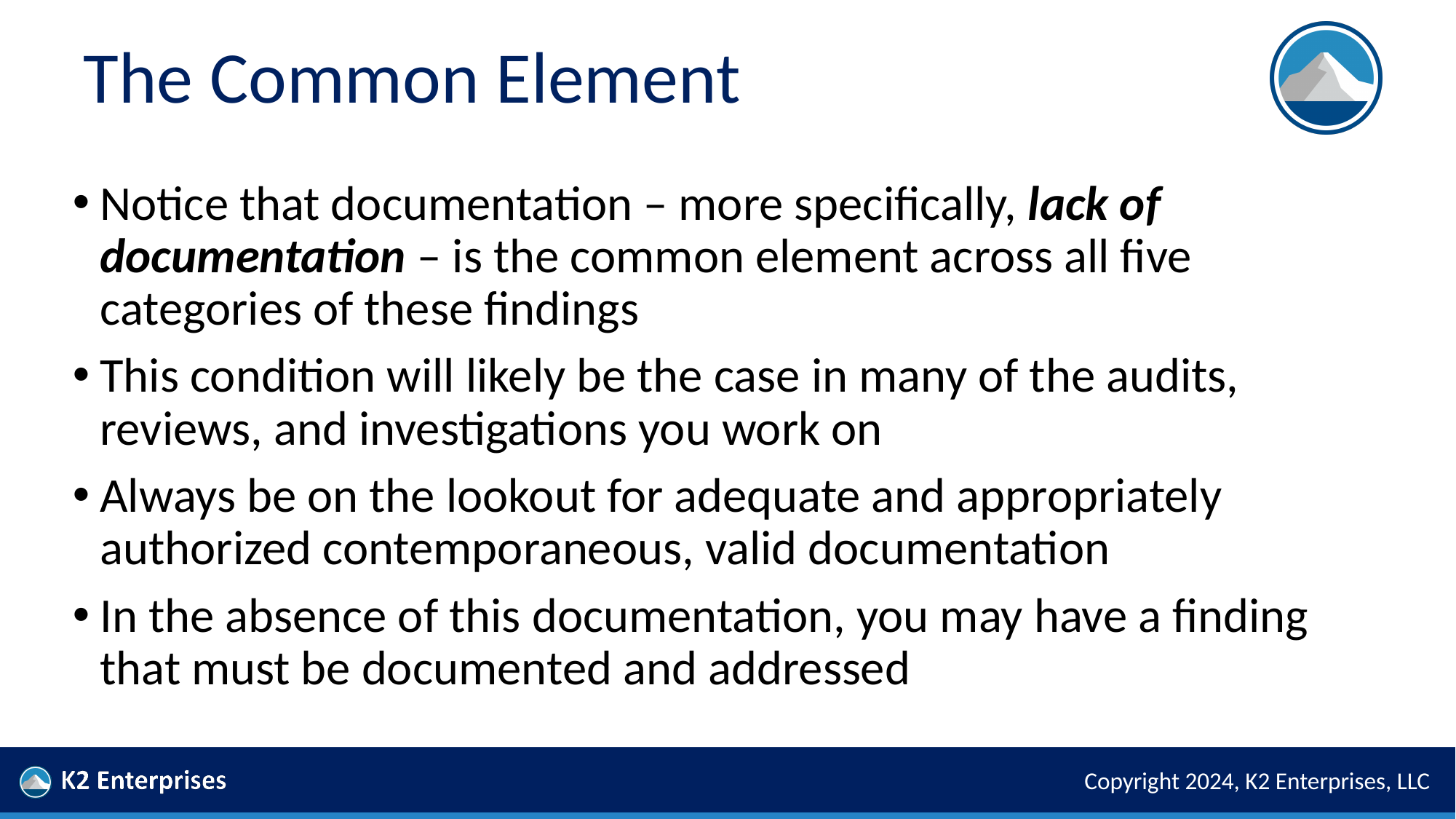

# The Common Element
Notice that documentation – more specifically, lack of documentation – is the common element across all five categories of these findings
This condition will likely be the case in many of the audits, reviews, and investigations you work on
Always be on the lookout for adequate and appropriately authorized contemporaneous, valid documentation
In the absence of this documentation, you may have a finding that must be documented and addressed